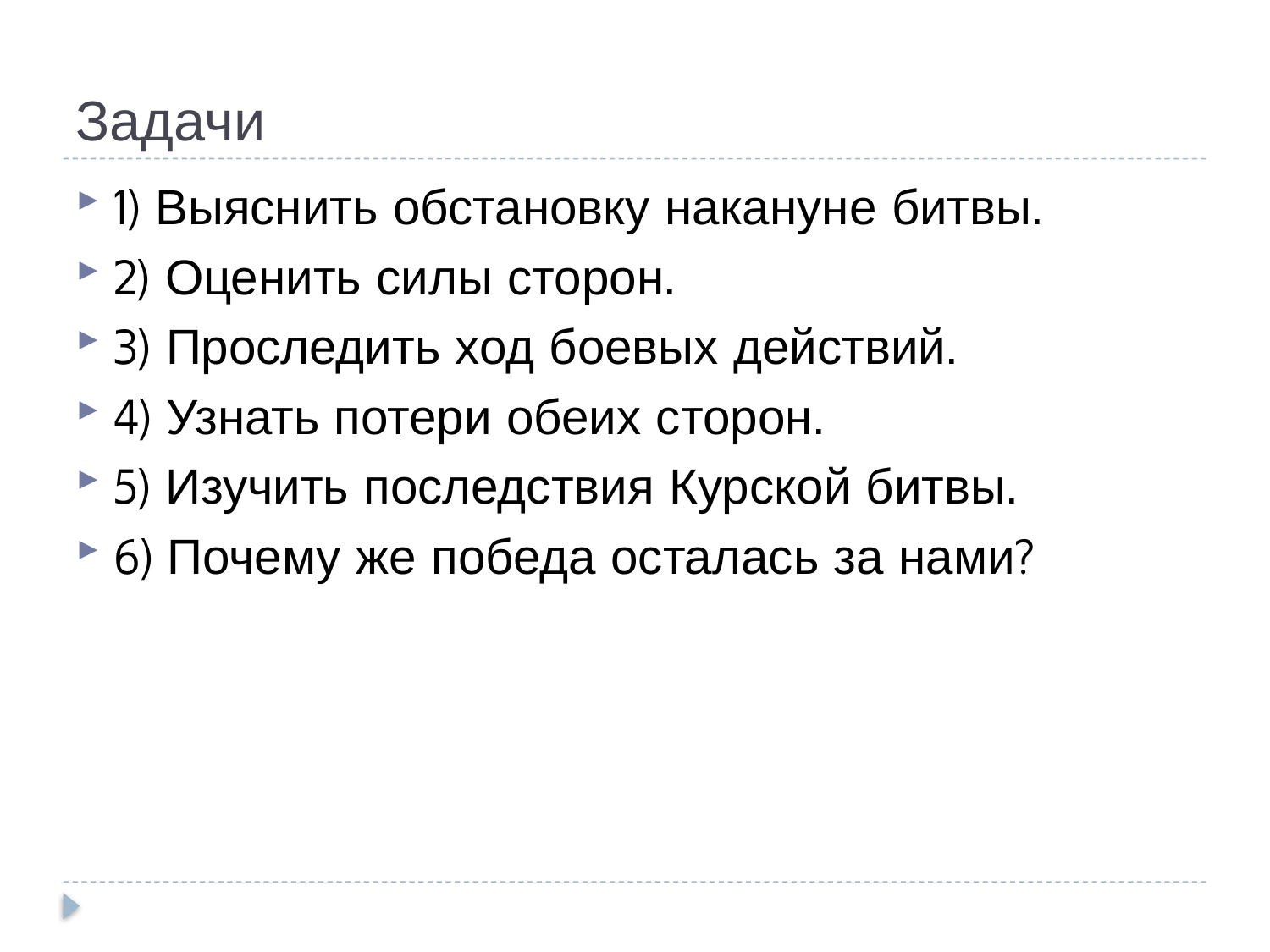

# Задачи
1) Выяснить обстановку накануне битвы.
2) Оценить силы сторон.
3) Проследить ход боевых действий.
4) Узнать потери обеих сторон.
5) Изучить последствия Курской битвы.
6) Почему же победа осталась за нами?